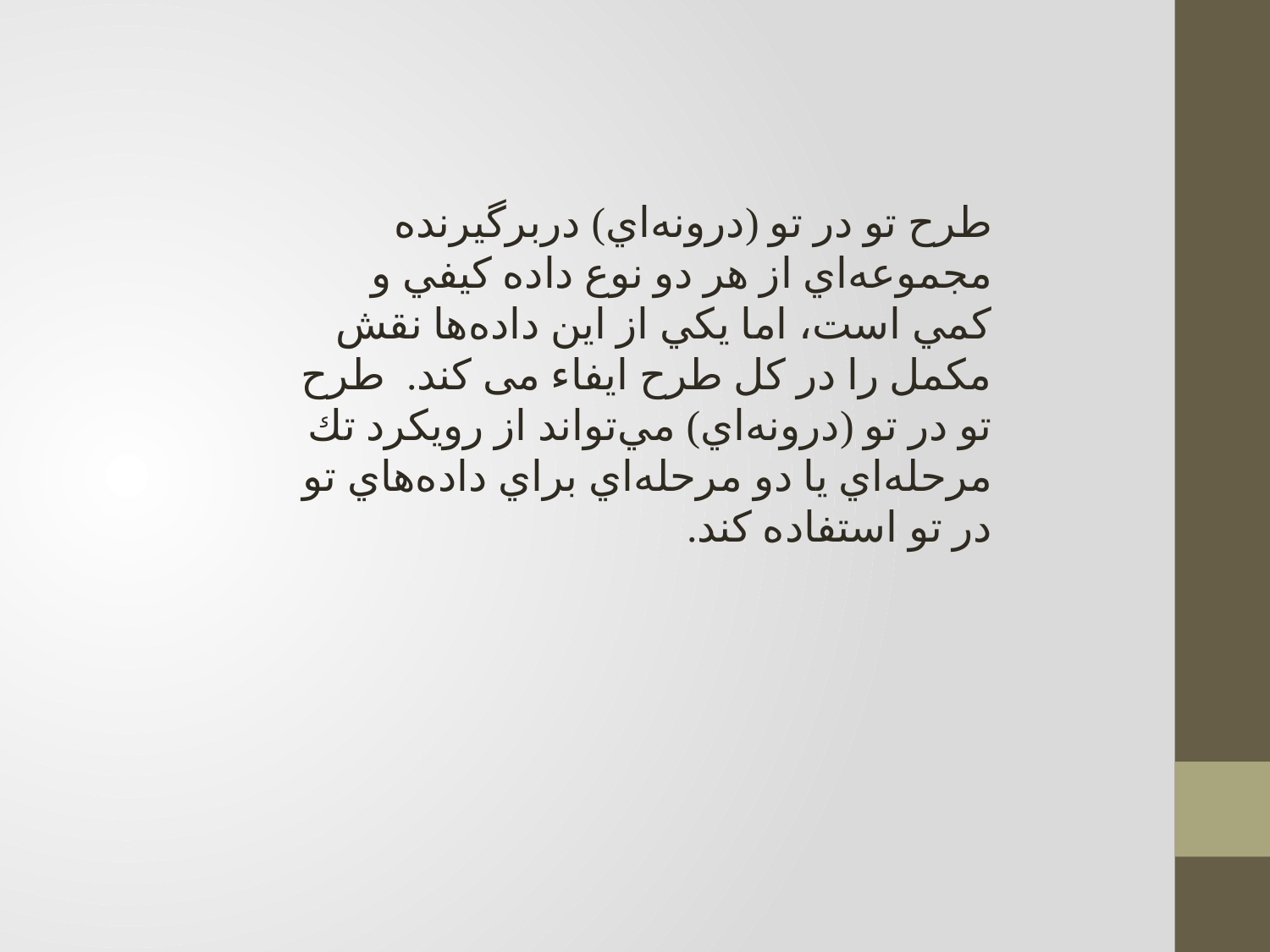

طرح تو در تو (درونه‌اي) دربرگيرنده مجموعه‌اي از هر دو نوع داده‌ كيفي و كمي است، اما يكي از اين داده‌ها نقش مكمل را در كل طرح ایفاء می کند.  طرح تو در تو (درونه‌اي) مي‌تواند از رويكرد تك مرحله‌اي يا دو مرحله‌اي براي داده‌هاي تو در تو استفاده كند.